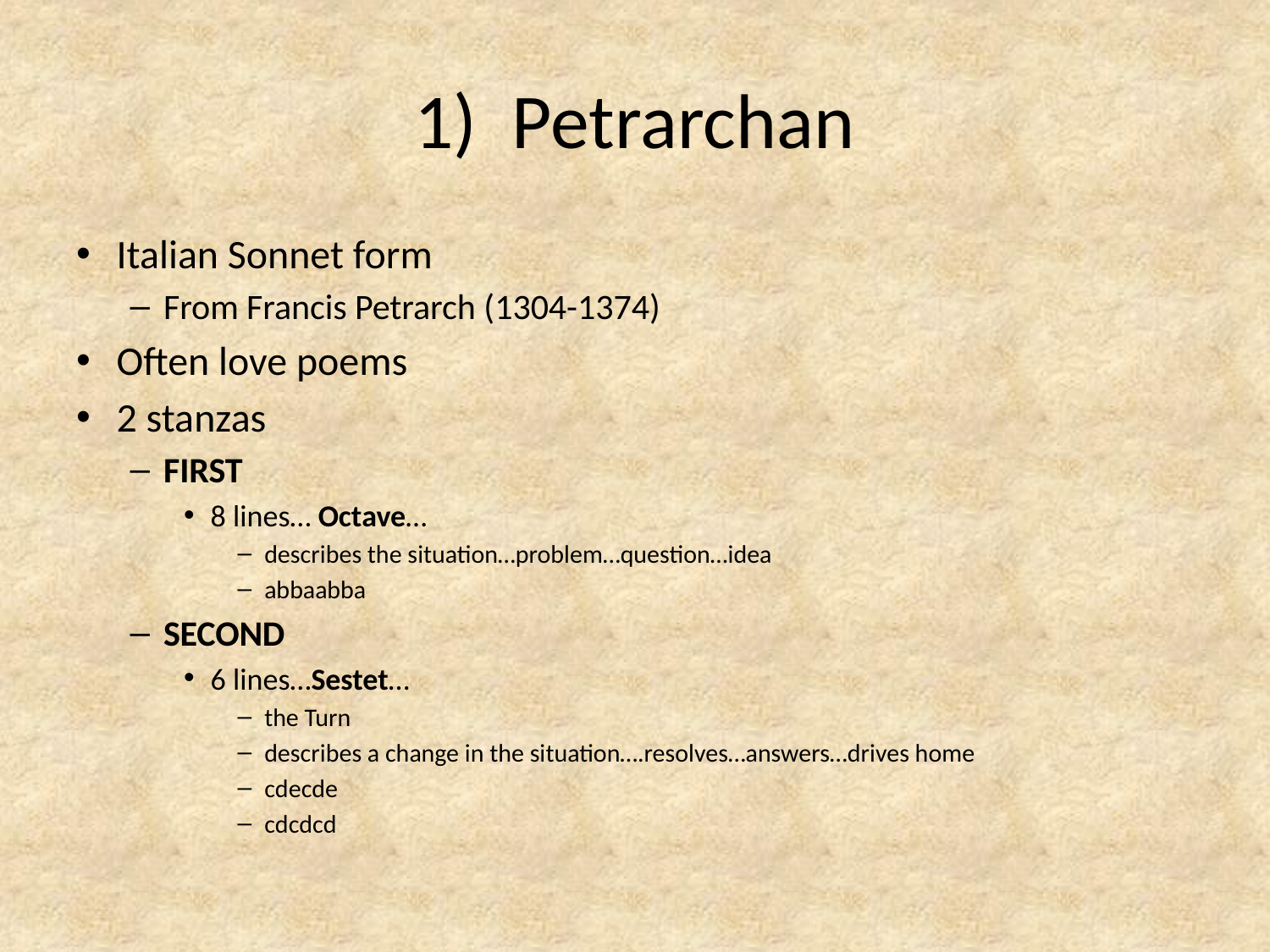

# 1)  Petrarchan
Italian Sonnet form
From Francis Petrarch (1304-1374)
Often love poems
2 stanzas
FIRST
8 lines… Octave…
describes the situation…problem…question…idea
abbaabba
SECOND
6 lines…Sestet…
the Turn
describes a change in the situation….resolves…answers…drives home
cdecde
cdcdcd